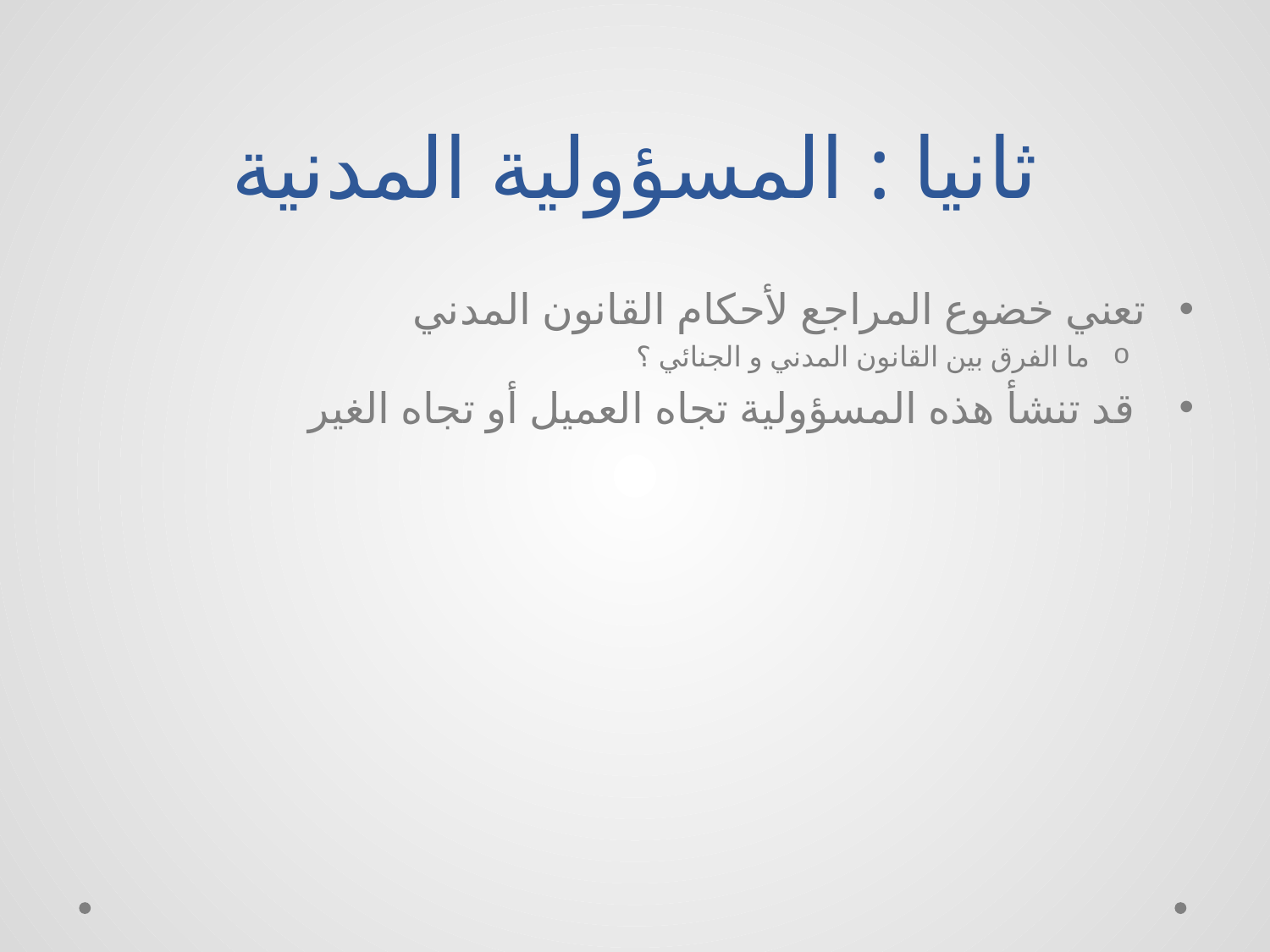

# ثانيا : المسؤولية المدنية
تعني خضوع المراجع لأحكام القانون المدني
ما الفرق بين القانون المدني و الجنائي ؟
 قد تنشأ هذه المسؤولية تجاه العميل أو تجاه الغير